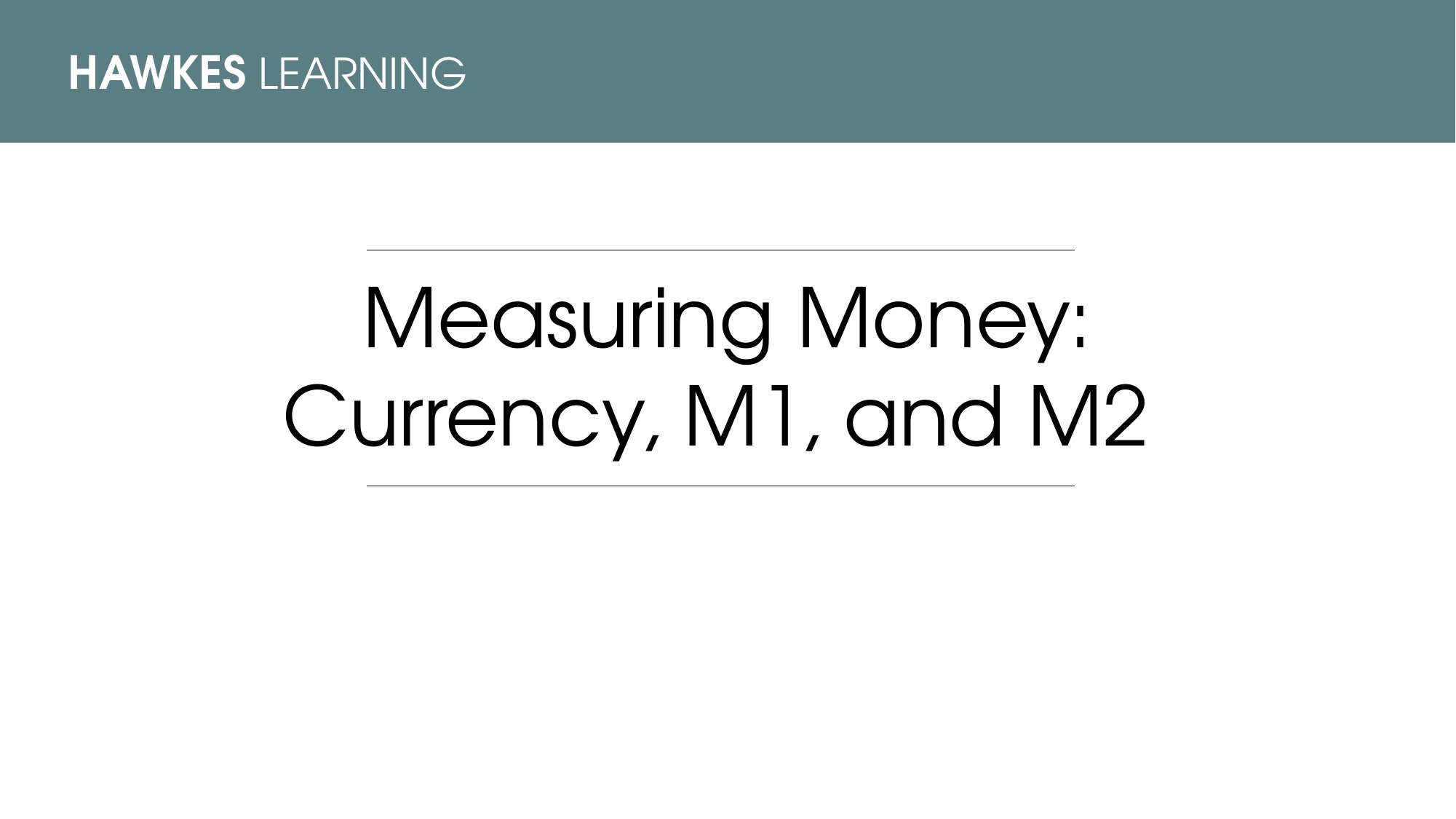

HAWKES LEARNING
Measuring Money: Currency, M1, and M2